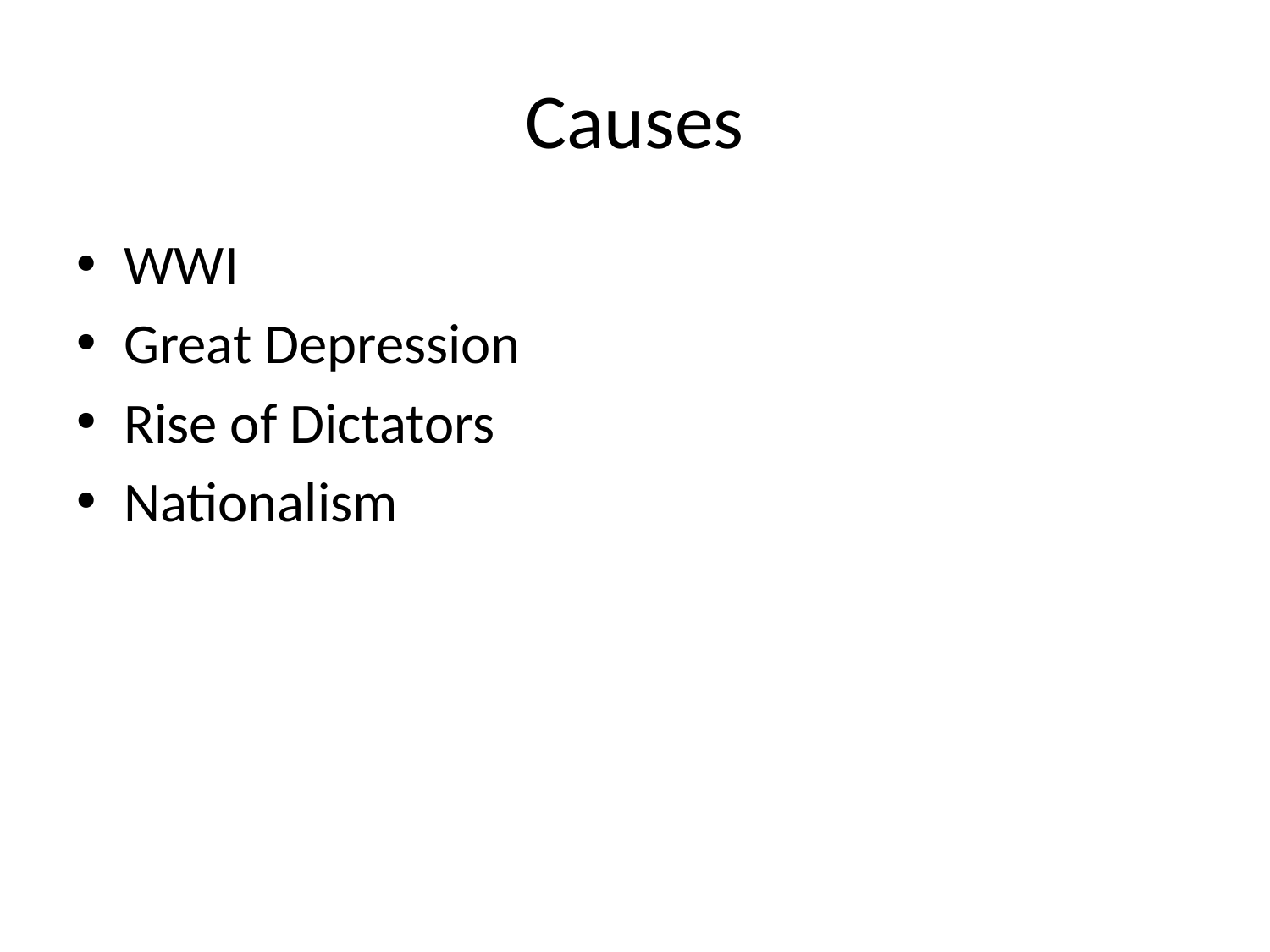

# Causes
WWI
Great Depression
Rise of Dictators
Nationalism